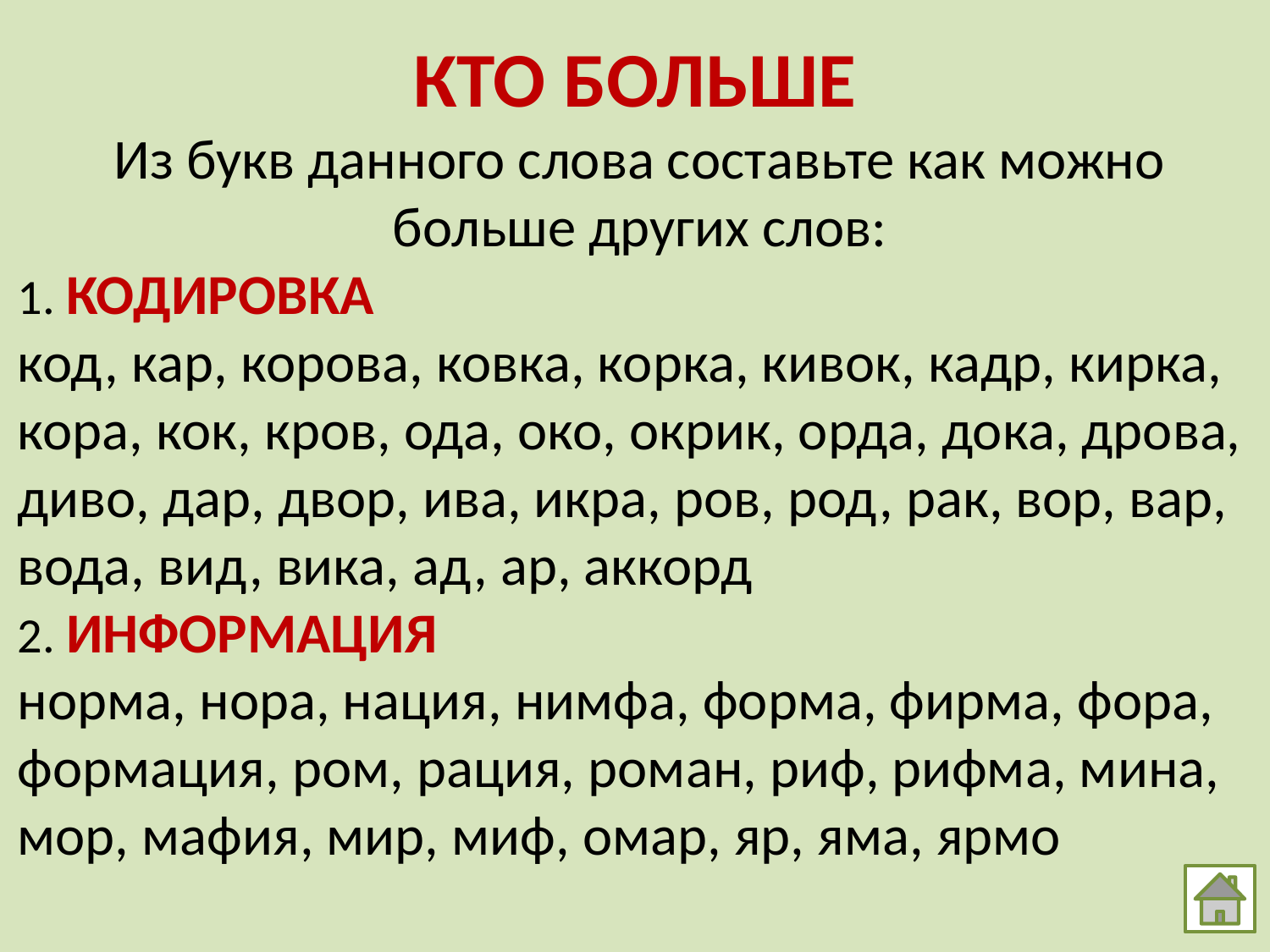

# КТО БОЛЬШЕ
Из букв данного слова составьте как можно больше других слов:
1. КОДИРОВКА
код, кар, корова, ковка, корка, кивок, кадр, кирка, кора, кок, кров, ода, око, окрик, орда, дока, дрова, диво, дар, двор, ива, икра, ров, род, рак, вор, вар, вода, вид, вика, ад, ар, аккорд
2. ИНФОРМАЦИЯ
норма, нора, нация, нимфа, форма, фирма, фора, формация, ром, рация, роман, риф, рифма, мина, мор, мафия, мир, миф, омар, яр, яма, ярмо